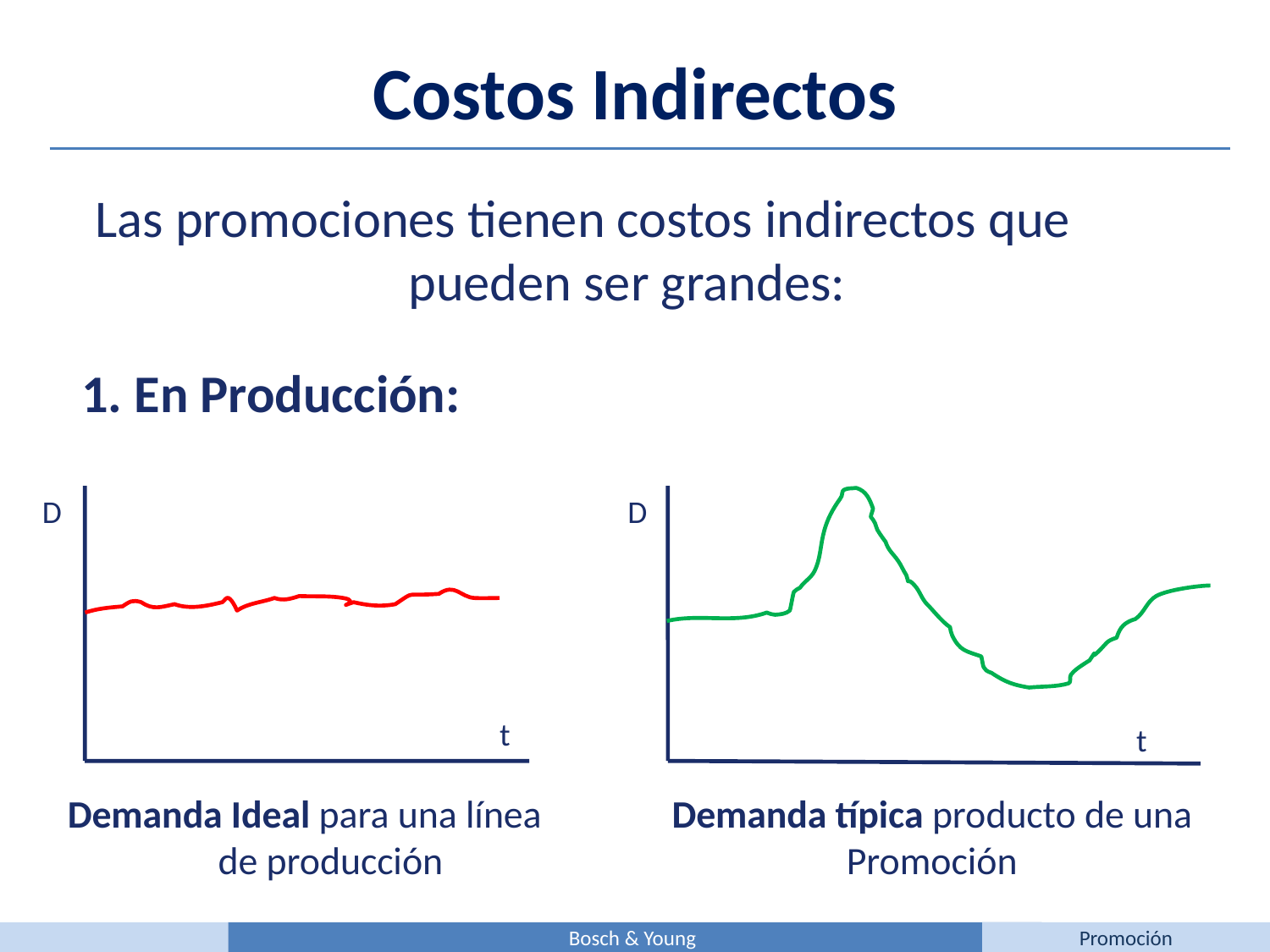

Costos Indirectos
Las promociones tienen costos indirectos que   pueden ser grandes:

         1. En Producción:
D

t

Demanda Ideal para una línea       de producción
D

t

Demanda típica producto de una Promoción

Bosch & Young
Promoción